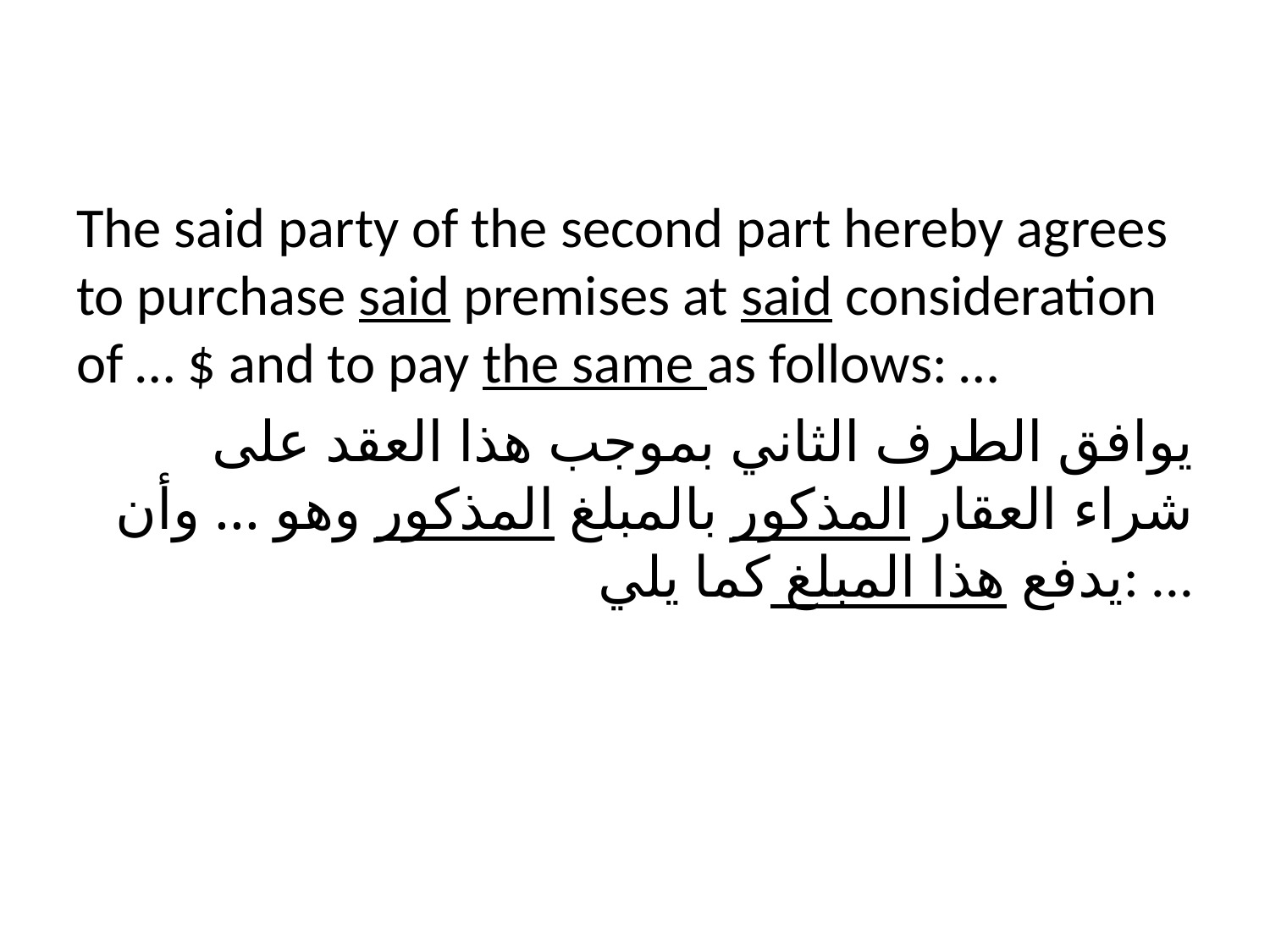

#

The said party of the second part hereby agrees to purchase said premises at said consideration of … $ and to pay the same as follows: …
يوافق الطرف الثاني بموجب هذا العقد على شراء العقار المذكور بالمبلغ المذكور وهو ... وأن يدفع هذا المبلغ كما يلي: ...